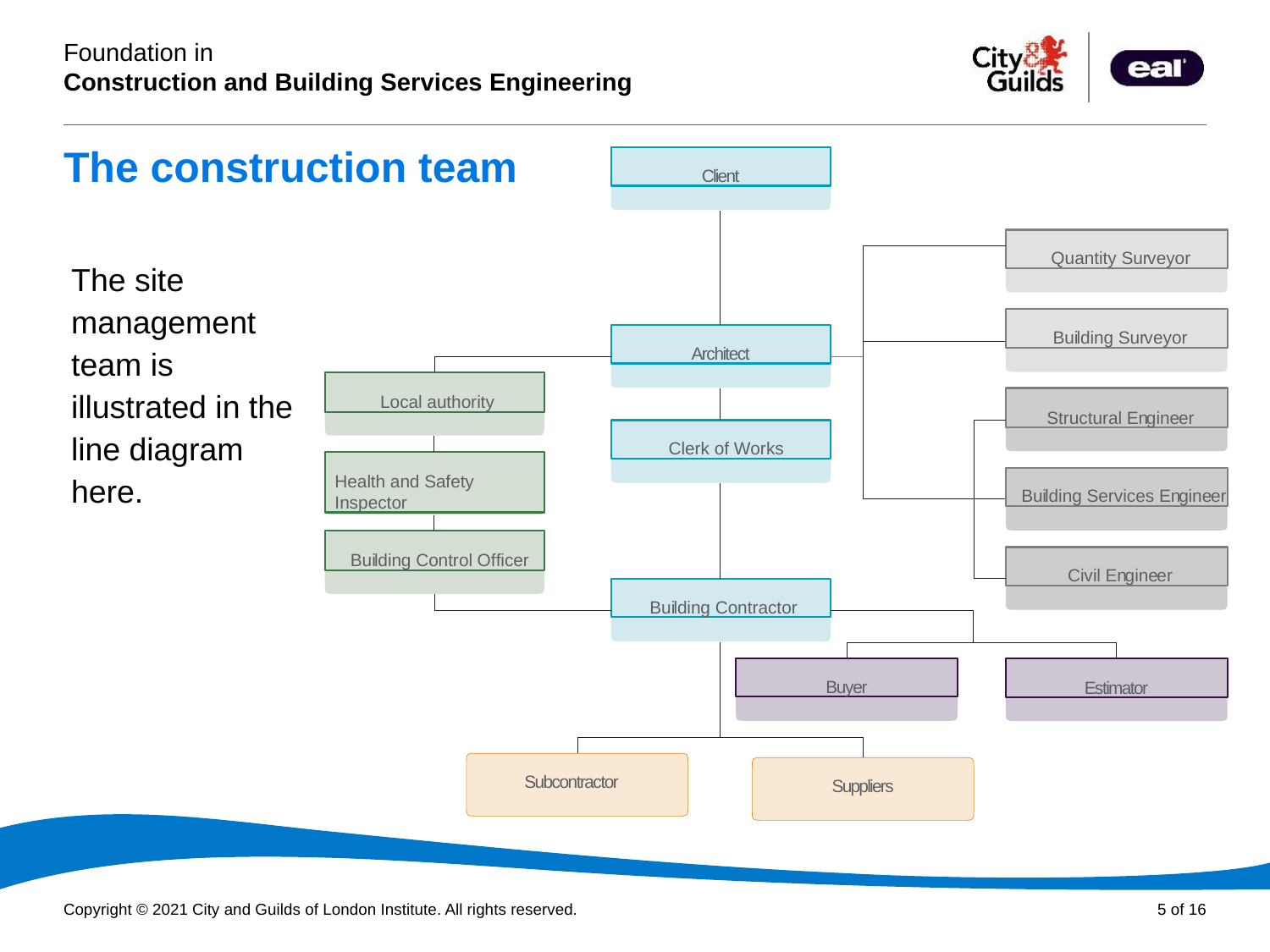

# The construction team

Client

Quantity Surveyor

Building Surveyor

Architect

Local authority

Structural Engineer

Clerk of Works

Health and Safety Inspector

Building Services Engineer

Building Control Officer

Civil Engineer

Building Contractor

Buyer

Estimator

Subcontractor
Suppliers
The site management team is illustrated in the line diagram here.